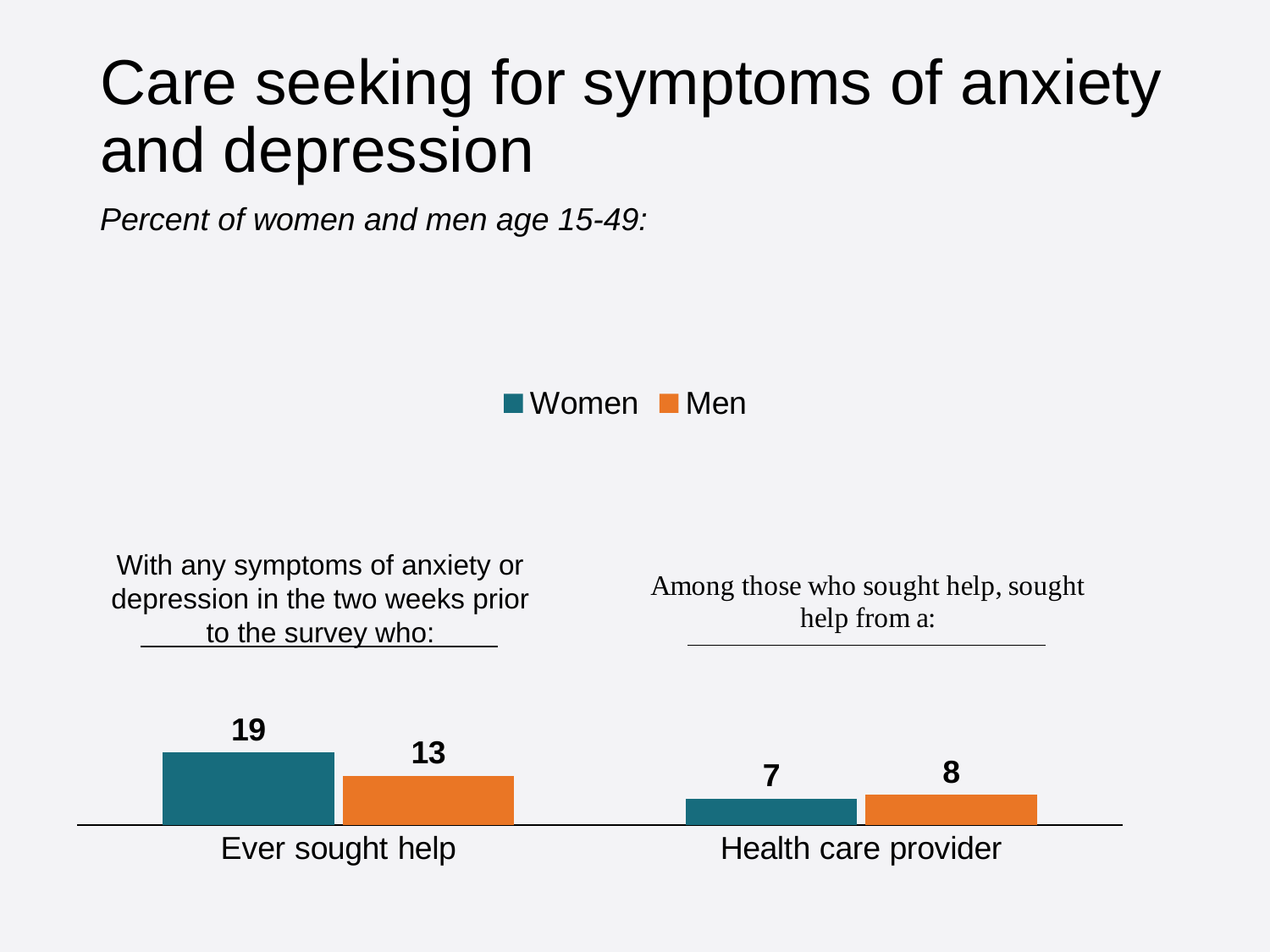

# Care seeking for symptoms of anxiety and depression
Percent of women and men age 15-49:

### Chart

| Category | Women | Men |
|---|---|---|
| Ever sought help | 19.0 | 13.0 |
| Health care provider | 7.0 | 8.0 |
With any symptoms of anxiety or depression in the two weeks prior to the survey who: